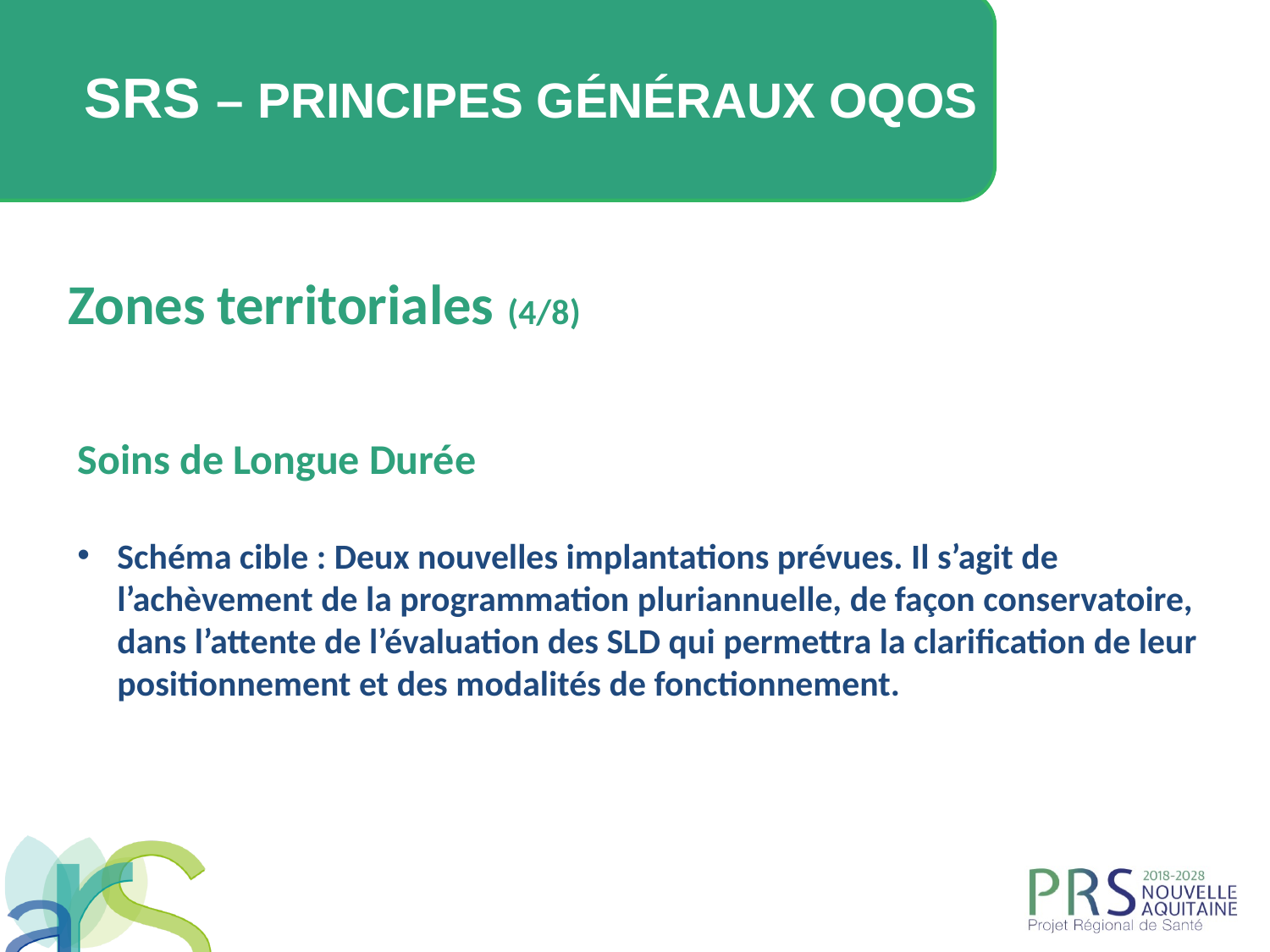

SRS – Principes généraux OQOS
Zones territoriales (4/8)

Soins de Longue Durée

Schéma cible : Deux nouvelles implantations prévues. Il s’agit de l’achèvement de la programmation pluriannuelle, de façon conservatoire, dans l’attente de l’évaluation des SLD qui permettra la clarification de leur positionnement et des modalités de fonctionnement.